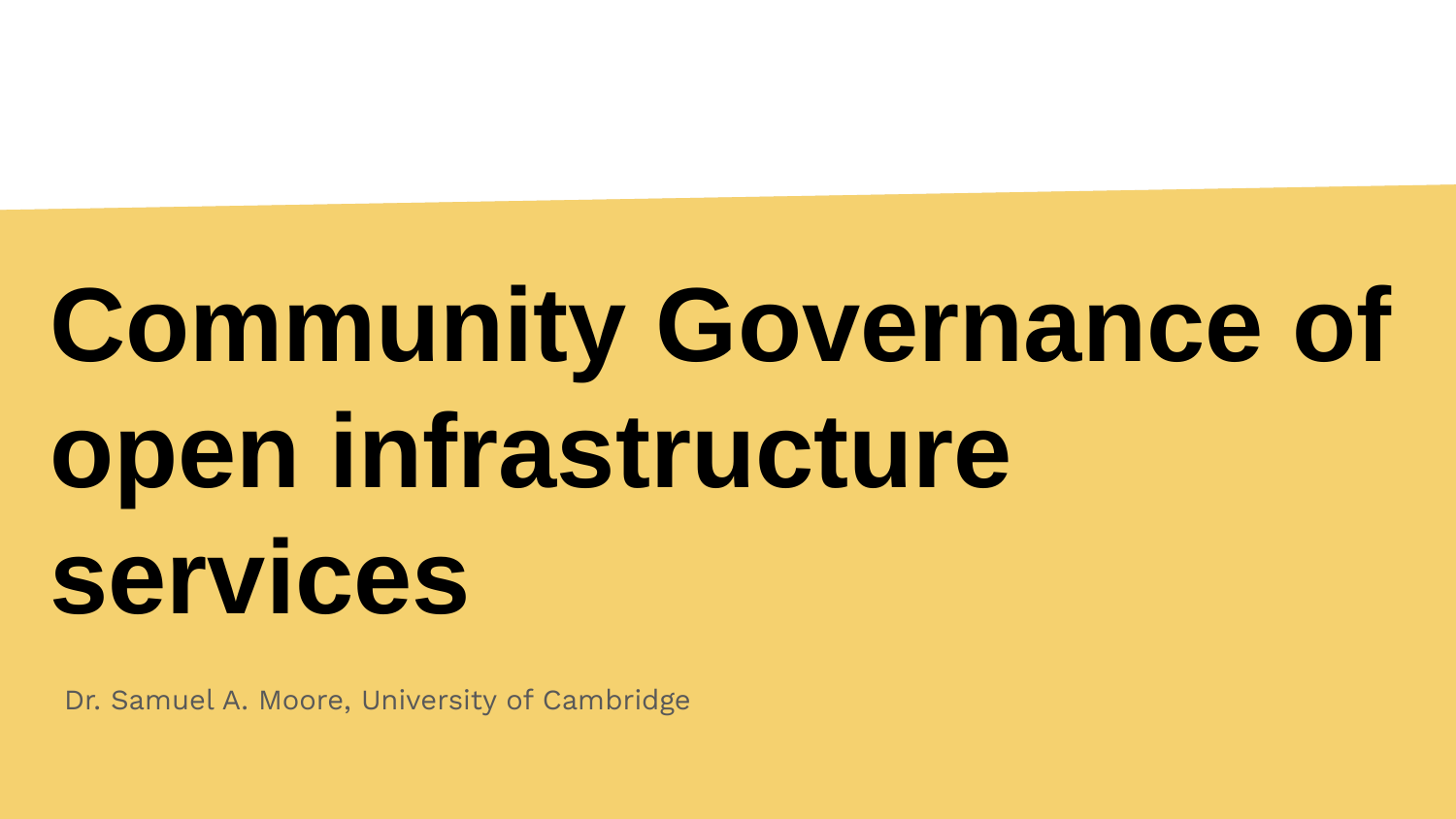

# Community Governance of open infrastructure services
Dr. Samuel A. Moore, University of Cambridge